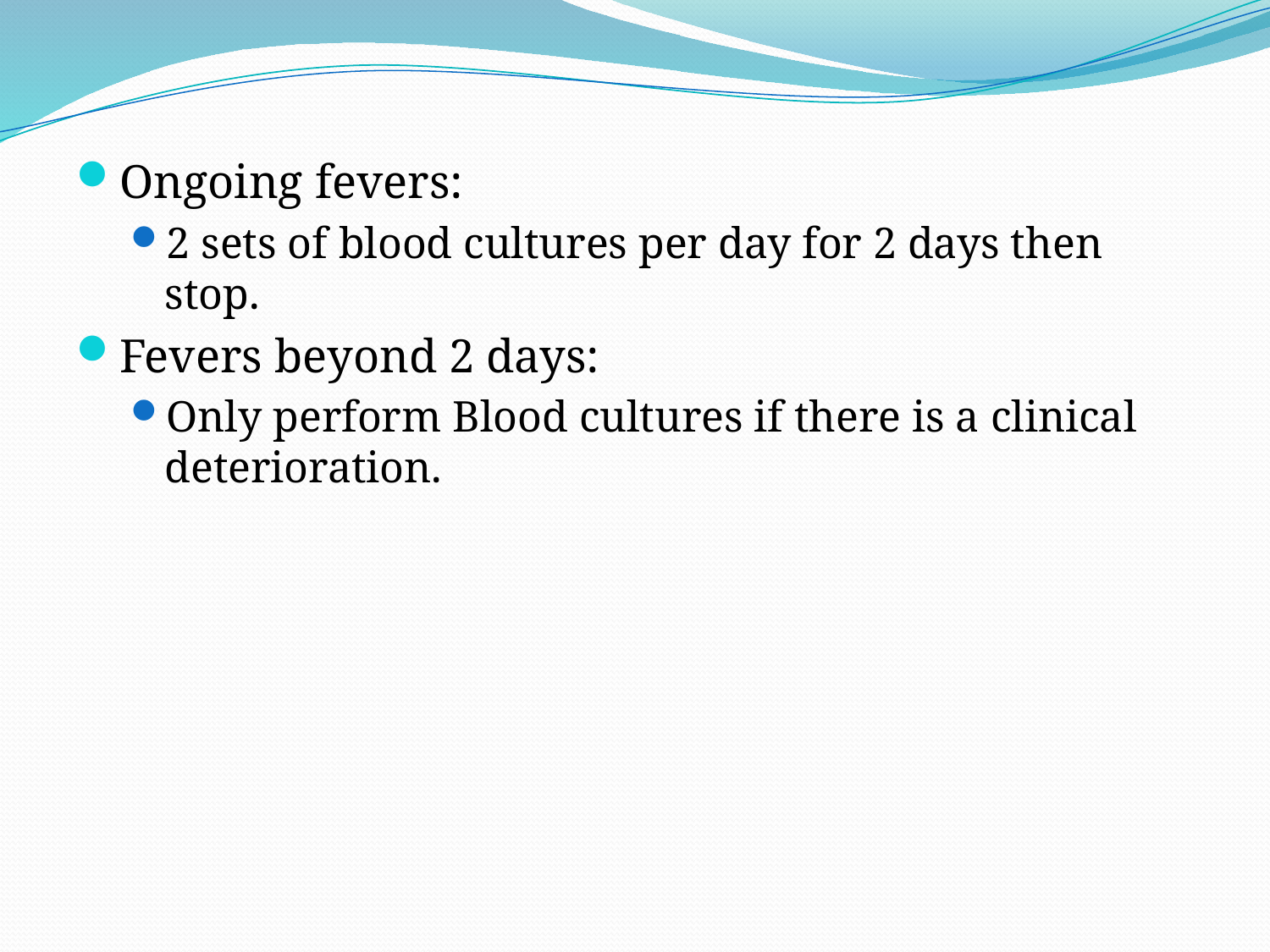

Ongoing fevers:
2 sets of blood cultures per day for 2 days then stop.
Fevers beyond 2 days:
Only perform Blood cultures if there is a clinical deterioration.